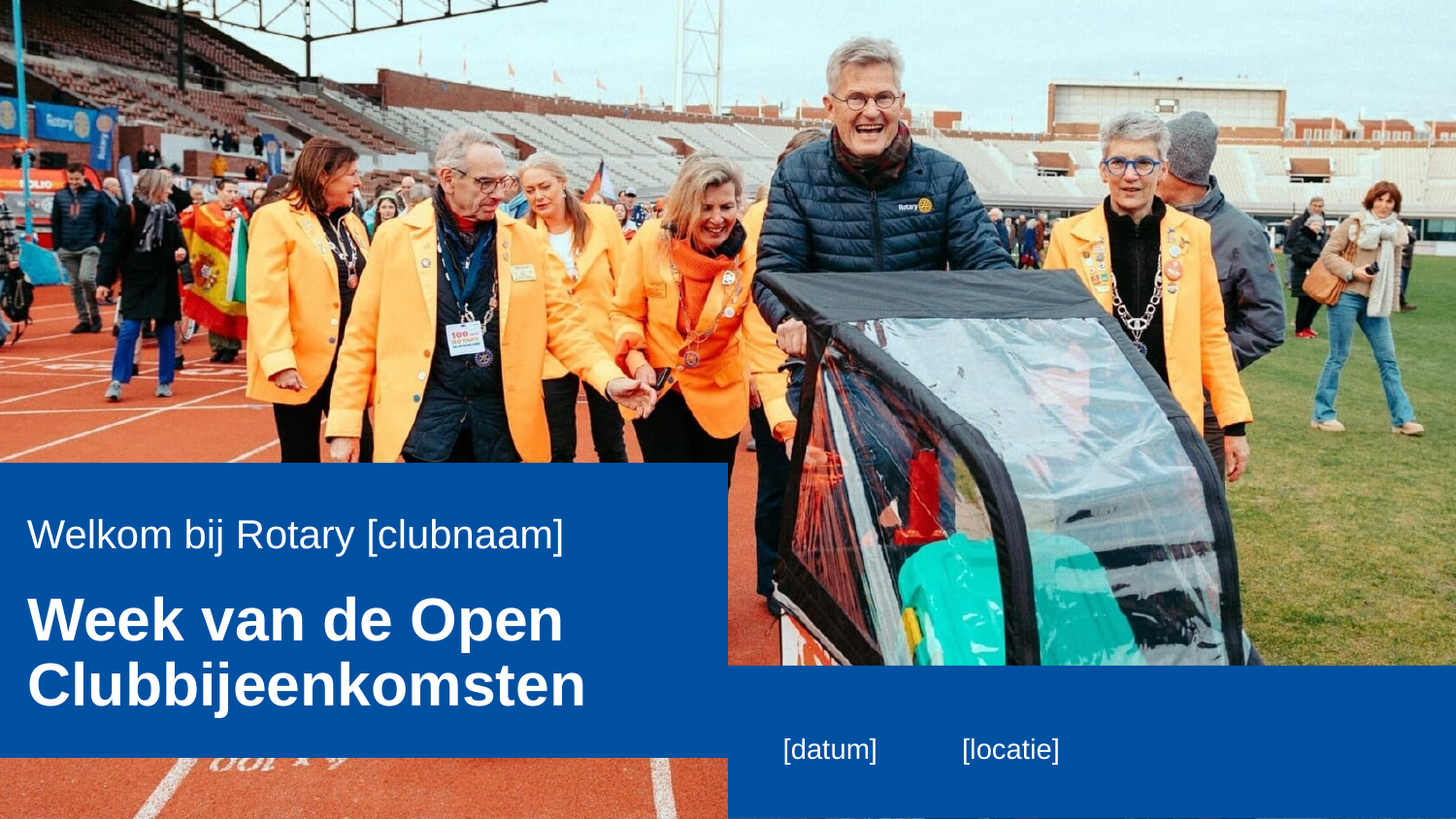

Welkom bij Rotary [clubnaam]
Week van de Open
Clubbijeenkomsten
[datum]
[locatie]